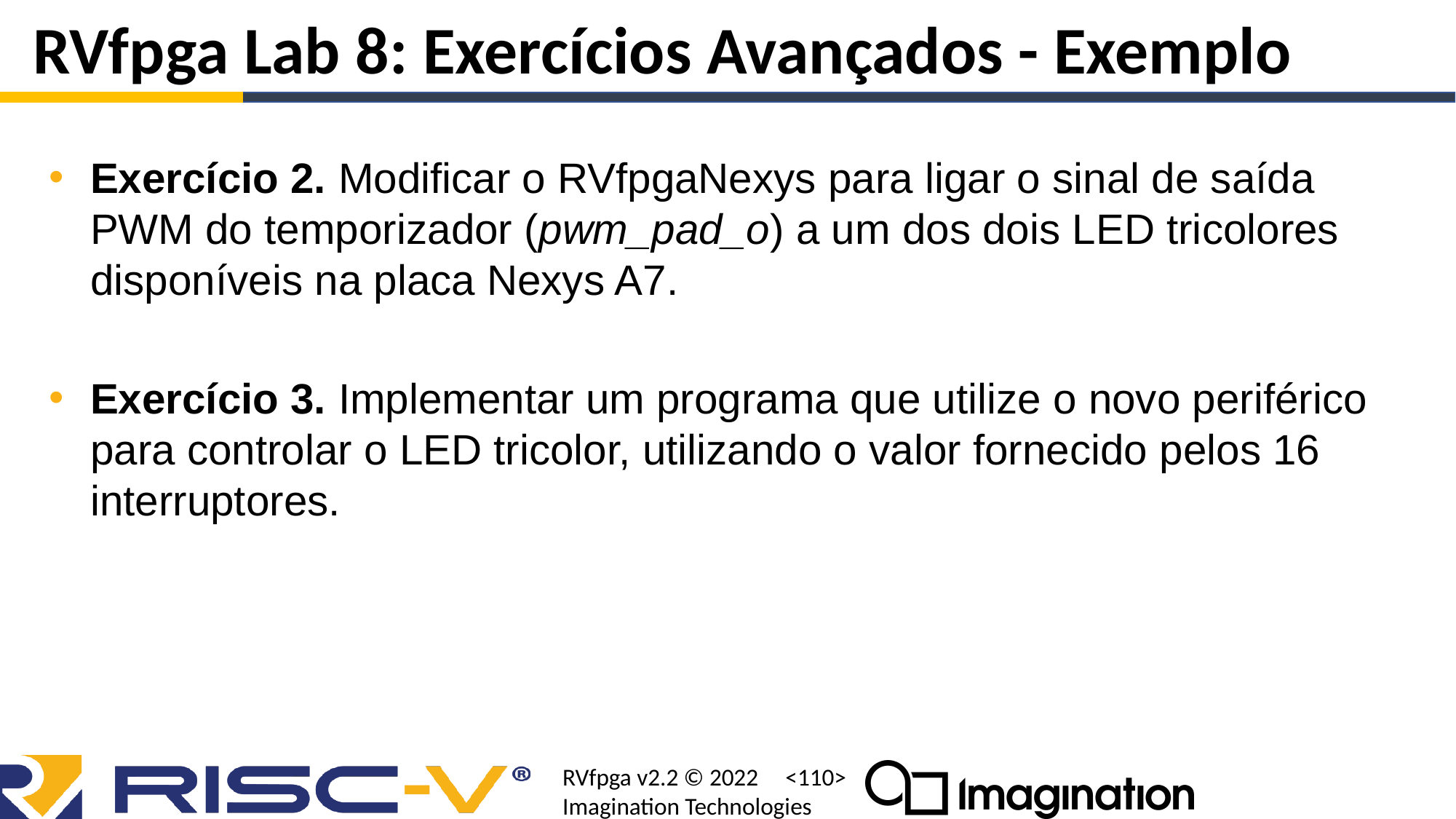

RVfpga Lab 8: Exercícios Avançados - Exemplo
Exercício 2. Modificar o RVfpgaNexys para ligar o sinal de saída PWM do temporizador (pwm_pad_o) a um dos dois LED tricolores disponíveis na placa Nexys A7.

Exercício 3. Implementar um programa que utilize o novo periférico para controlar o LED tricolor, utilizando o valor fornecido pelos 16 interruptores.